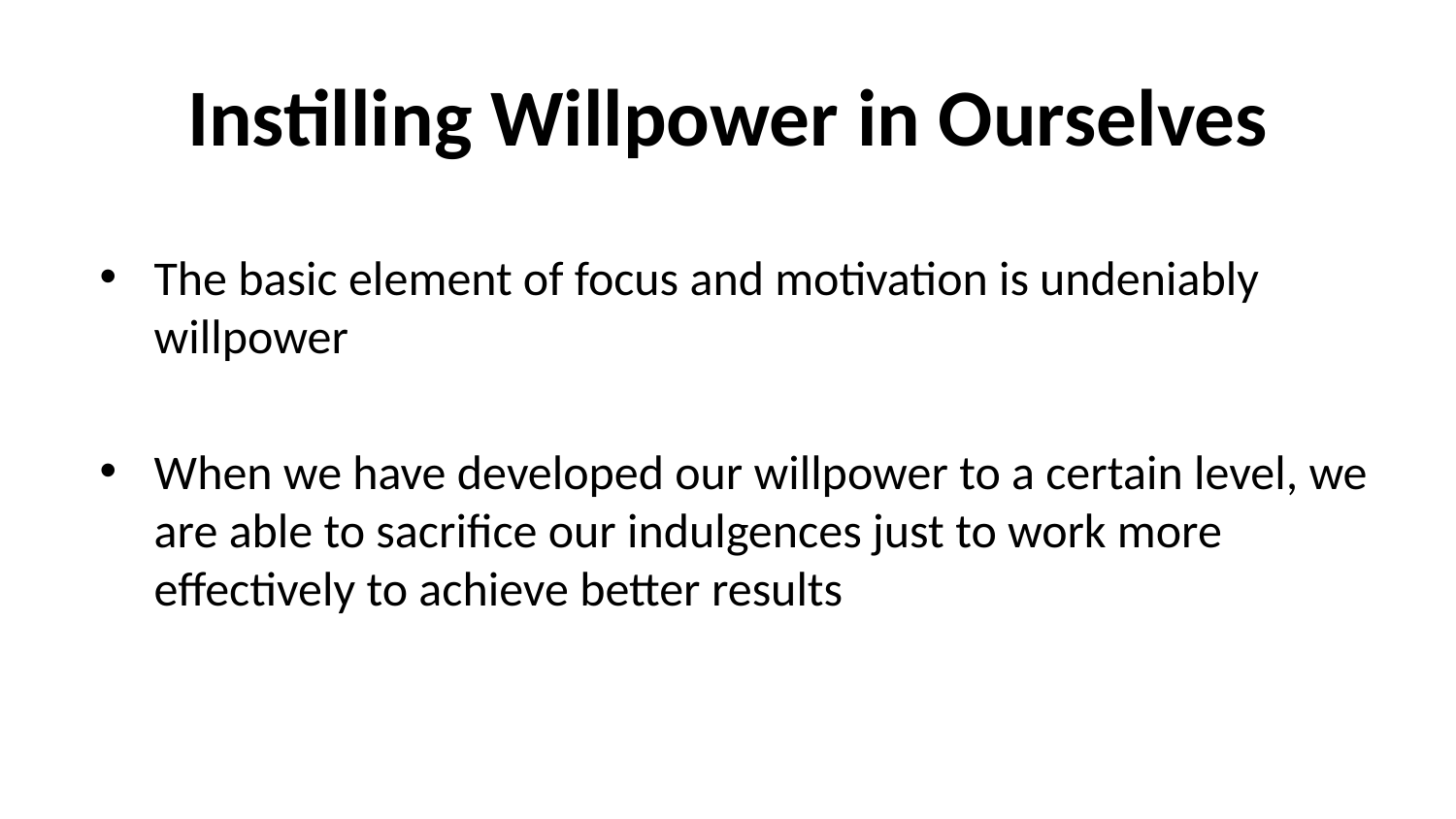

# Instilling Willpower in Ourselves
The basic element of focus and motivation is undeniably willpower

When we have developed our willpower to a certain level, we are able to sacrifice our indulgences just to work more effectively to achieve better results